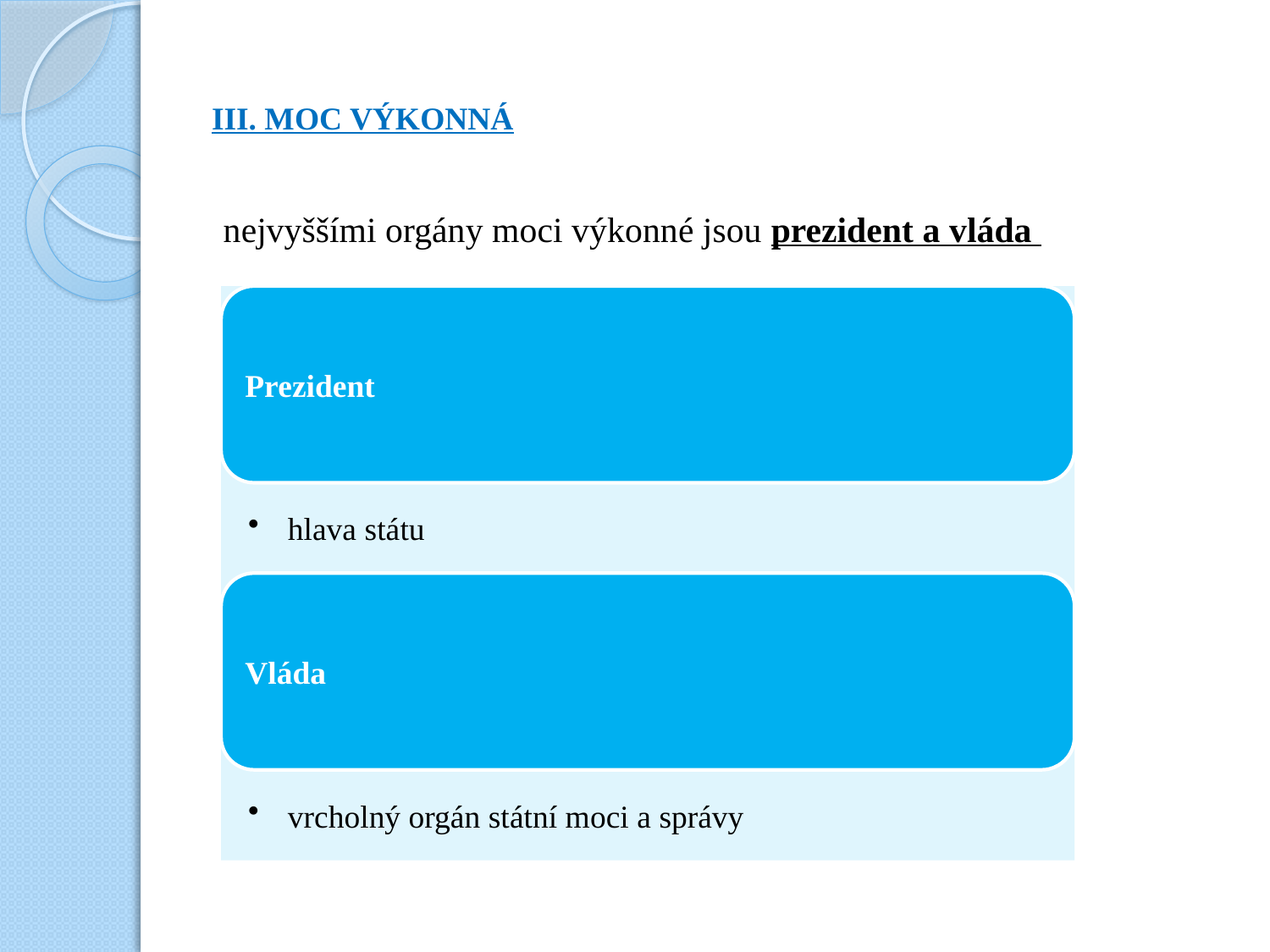

# III. MOC VÝKONNÁ
nejvyššími orgány moci výkonné jsou prezident a vláda

Prezident
hlava státu
Vláda
vrcholný orgán státní moci a správy